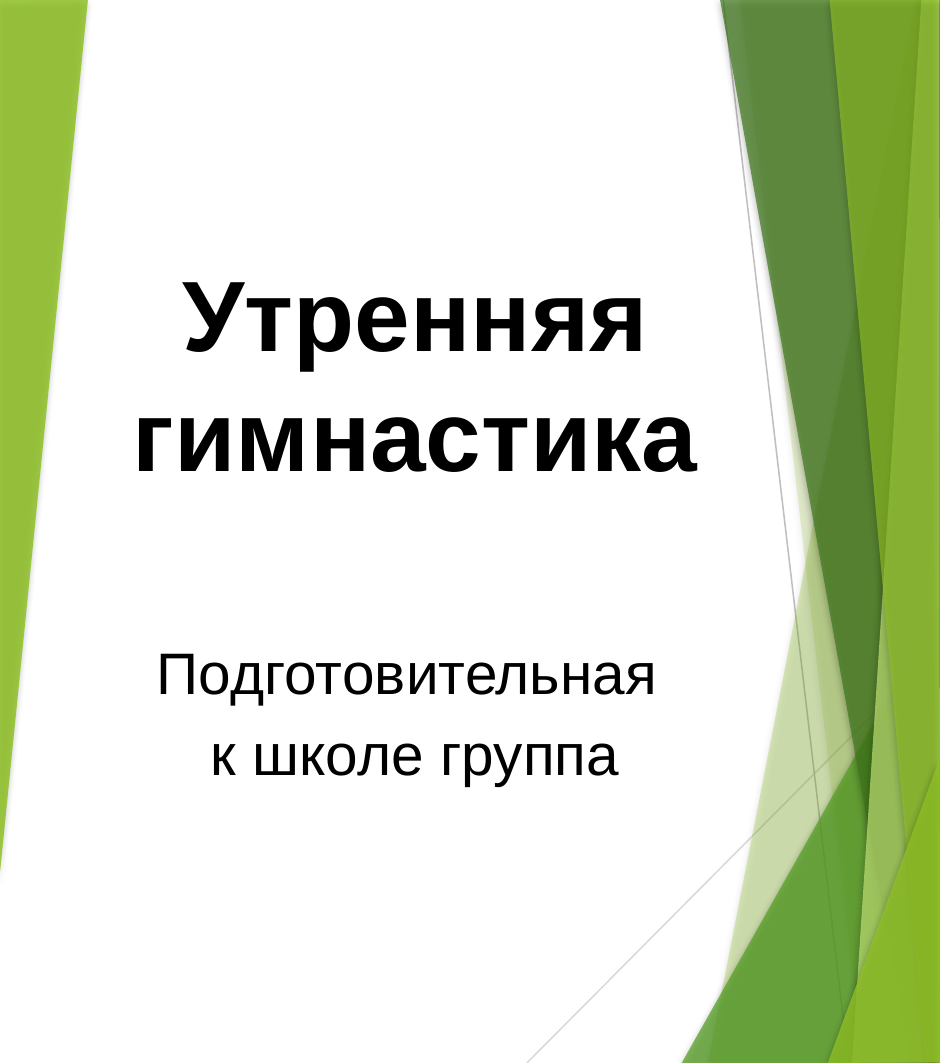

# Утренняя гимнастика
Подготовительная
к школе группа